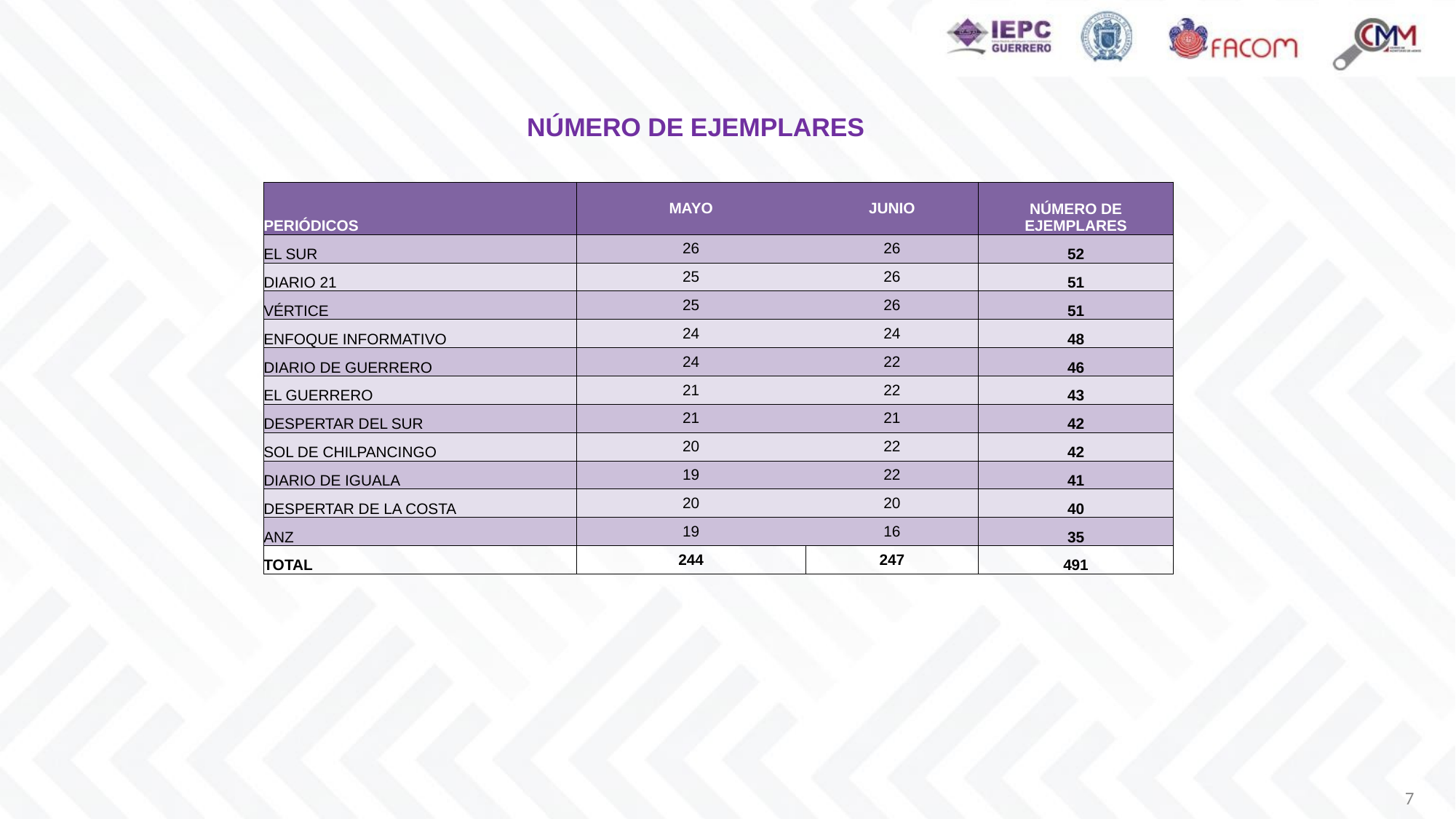

NÚMERO DE EJEMPLARES
| PERIÓDICOS | MAYO | JUNIO | NÚMERO DE EJEMPLARES |
| --- | --- | --- | --- |
| EL SUR | 26 | 26 | 52 |
| DIARIO 21 | 25 | 26 | 51 |
| VÉRTICE | 25 | 26 | 51 |
| ENFOQUE INFORMATIVO | 24 | 24 | 48 |
| DIARIO DE GUERRERO | 24 | 22 | 46 |
| EL GUERRERO | 21 | 22 | 43 |
| DESPERTAR DEL SUR | 21 | 21 | 42 |
| SOL DE CHILPANCINGO | 20 | 22 | 42 |
| DIARIO DE IGUALA | 19 | 22 | 41 |
| DESPERTAR DE LA COSTA | 20 | 20 | 40 |
| ANZ | 19 | 16 | 35 |
| TOTAL | 244 | 247 | 491 |
|  |  |  |  |
7